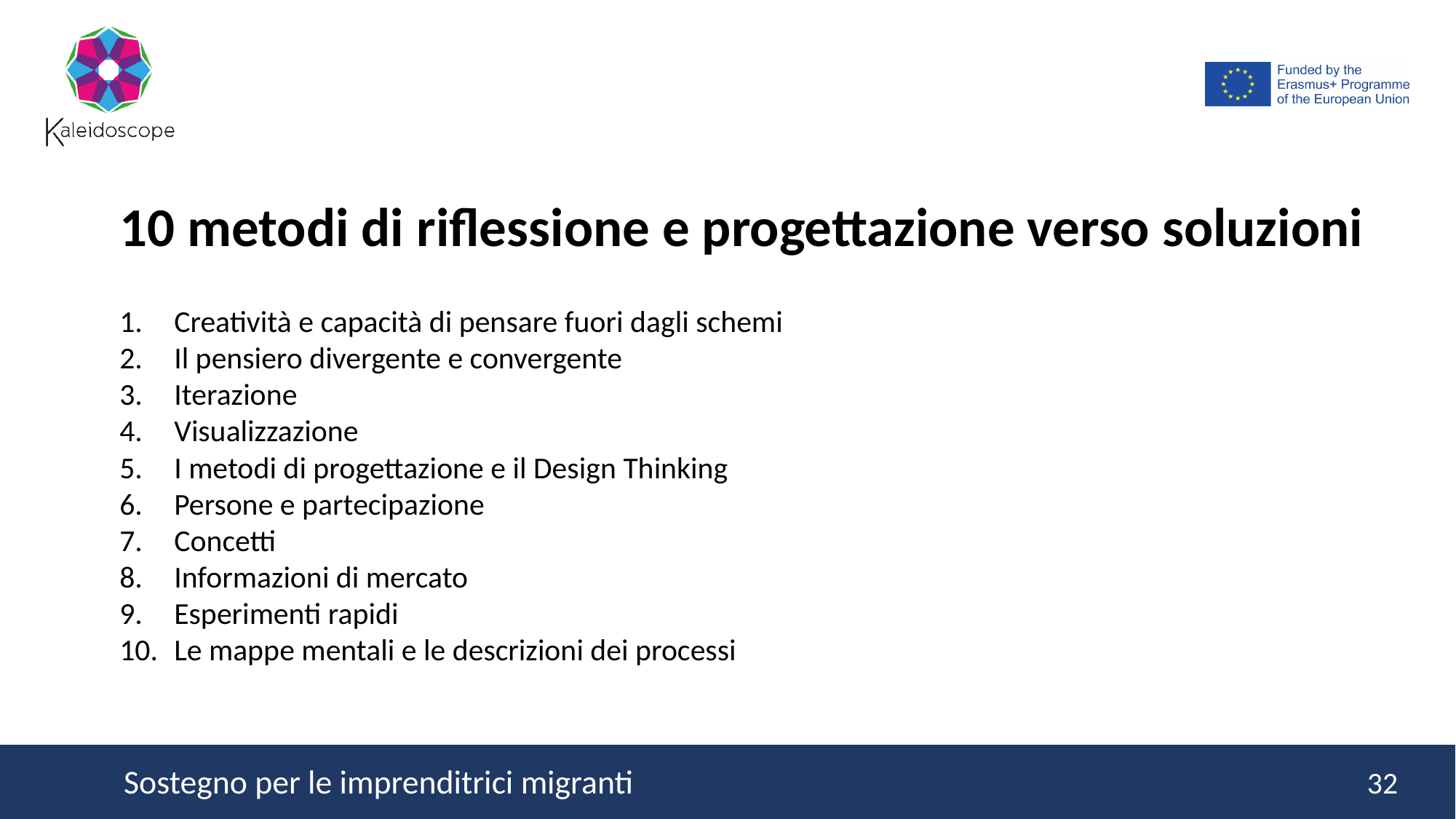

10 metodi di riflessione e progettazione verso soluzioni
Creatività e capacità di pensare fuori dagli schemi
Il pensiero divergente e convergente
Iterazione
Visualizzazione
I metodi di progettazione e il Design Thinking
Persone e partecipazione
Concetti
Informazioni di mercato
Esperimenti rapidi
Le mappe mentali e le descrizioni dei processi
32